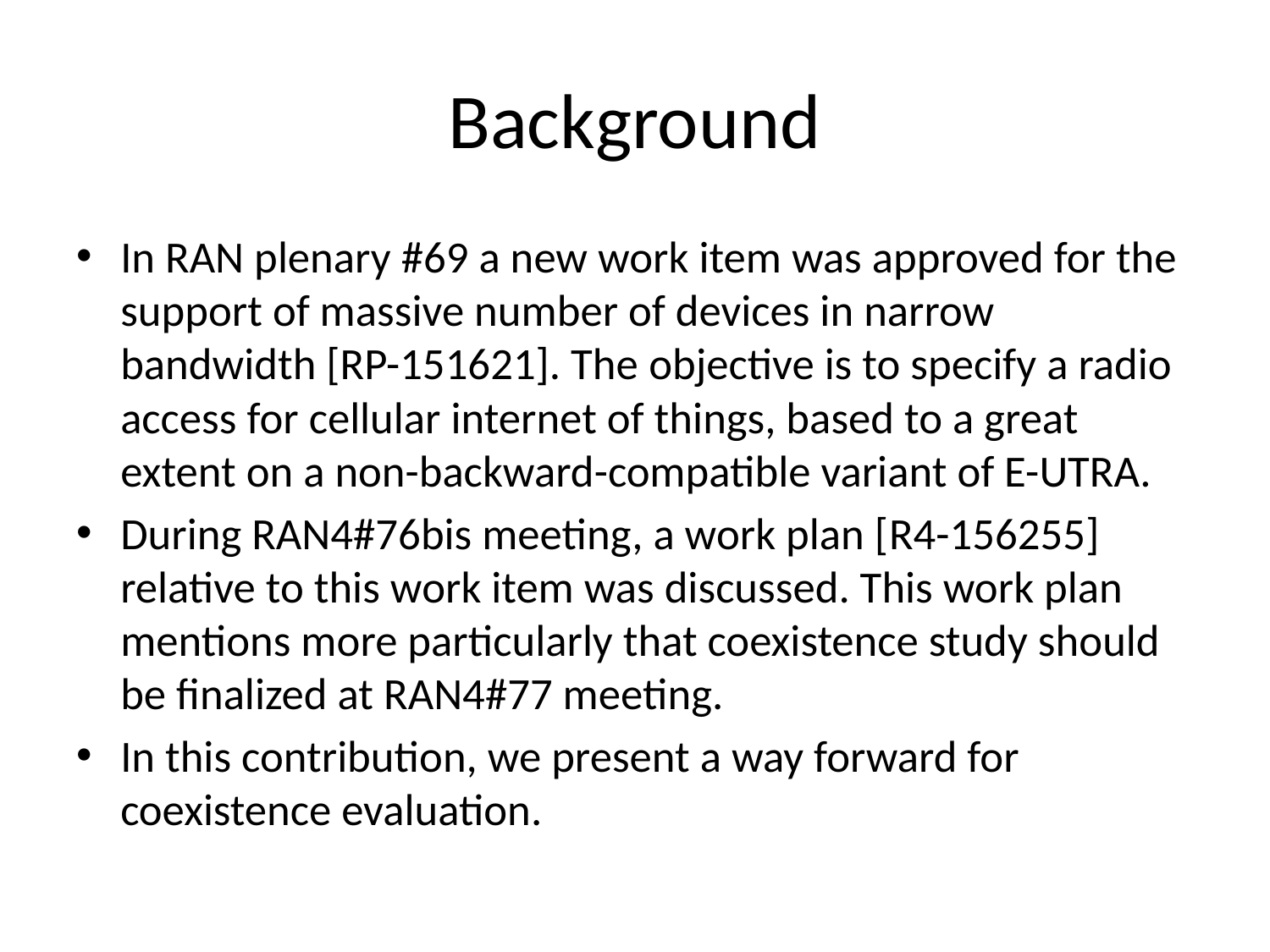

# Background
In RAN plenary #69 a new work item was approved for the support of massive number of devices in narrow bandwidth [RP-151621]. The objective is to specify a radio access for cellular internet of things, based to a great extent on a non-backward-compatible variant of E-UTRA.
During RAN4#76bis meeting, a work plan [R4-156255] relative to this work item was discussed. This work plan mentions more particularly that coexistence study should be finalized at RAN4#77 meeting.
In this contribution, we present a way forward for coexistence evaluation.